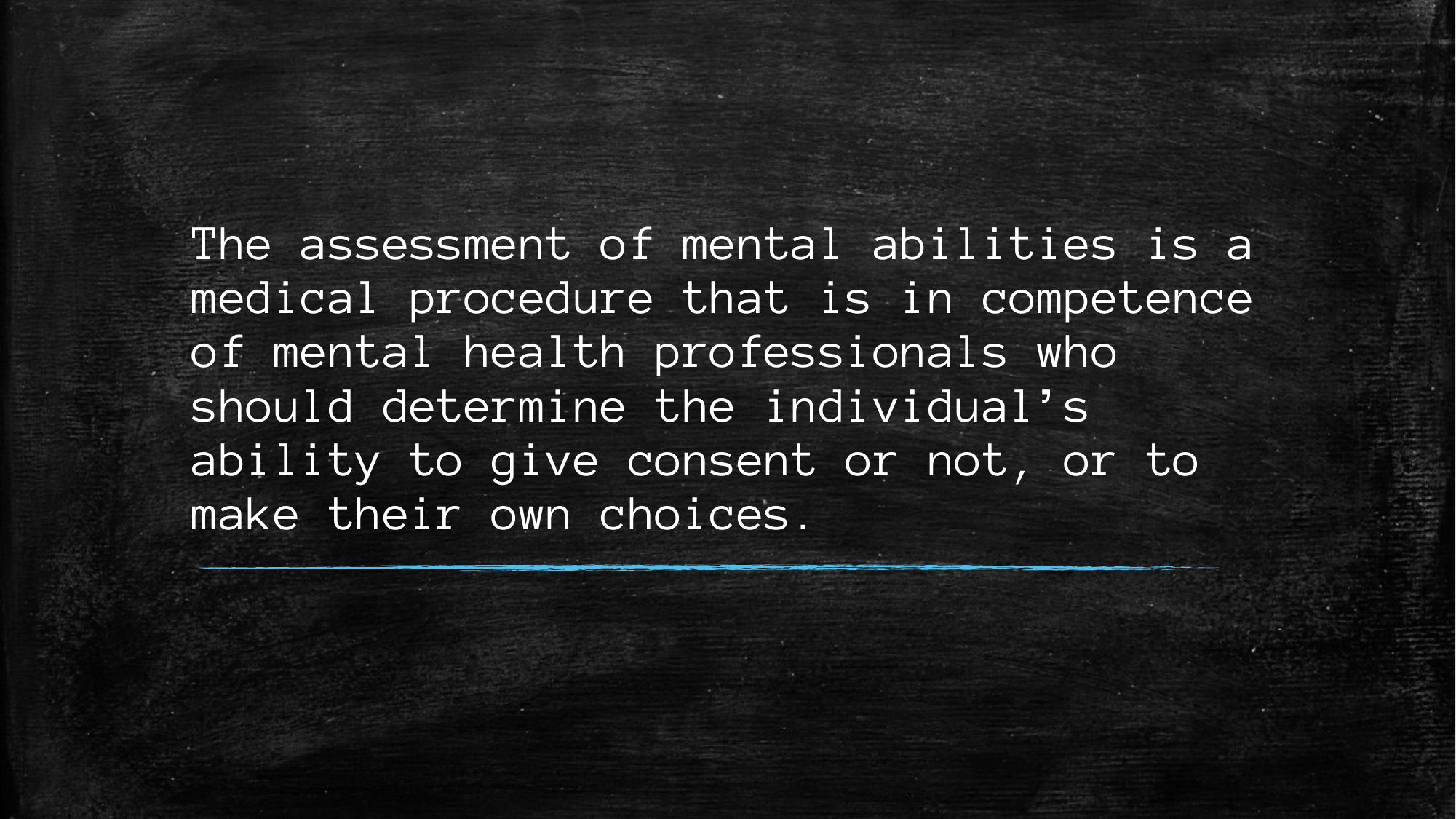

# The assessment of mental abilities is a medical procedure that is in competence of mental health professionals who should determine the individual’s ability to give consent or not, or to make their own choices.